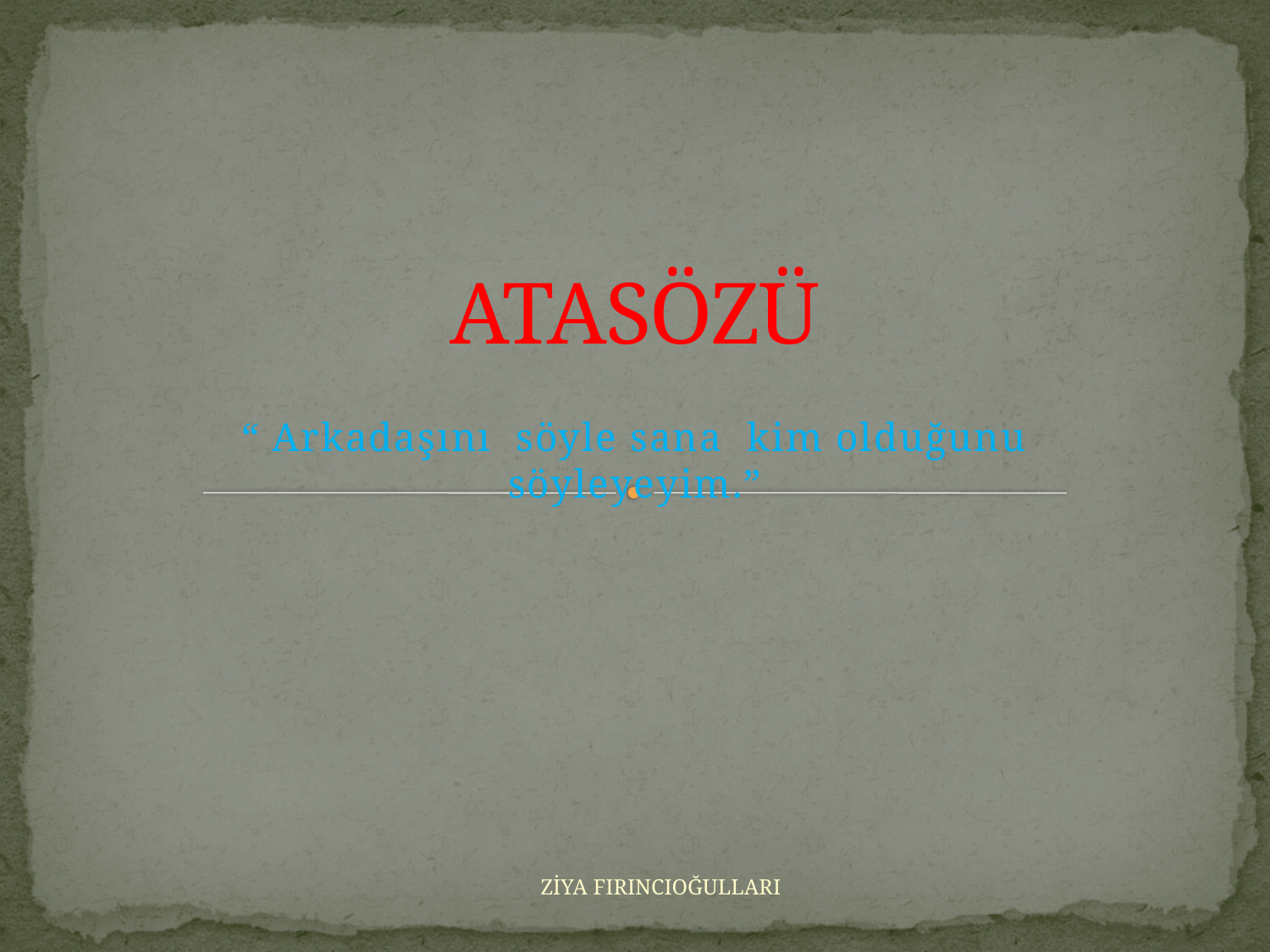

# ATASÖZÜ
“ Arkadaşını  söyle sana  kim olduğunu söyleyeyim.”
ZİYA FIRINCIOĞULLARI